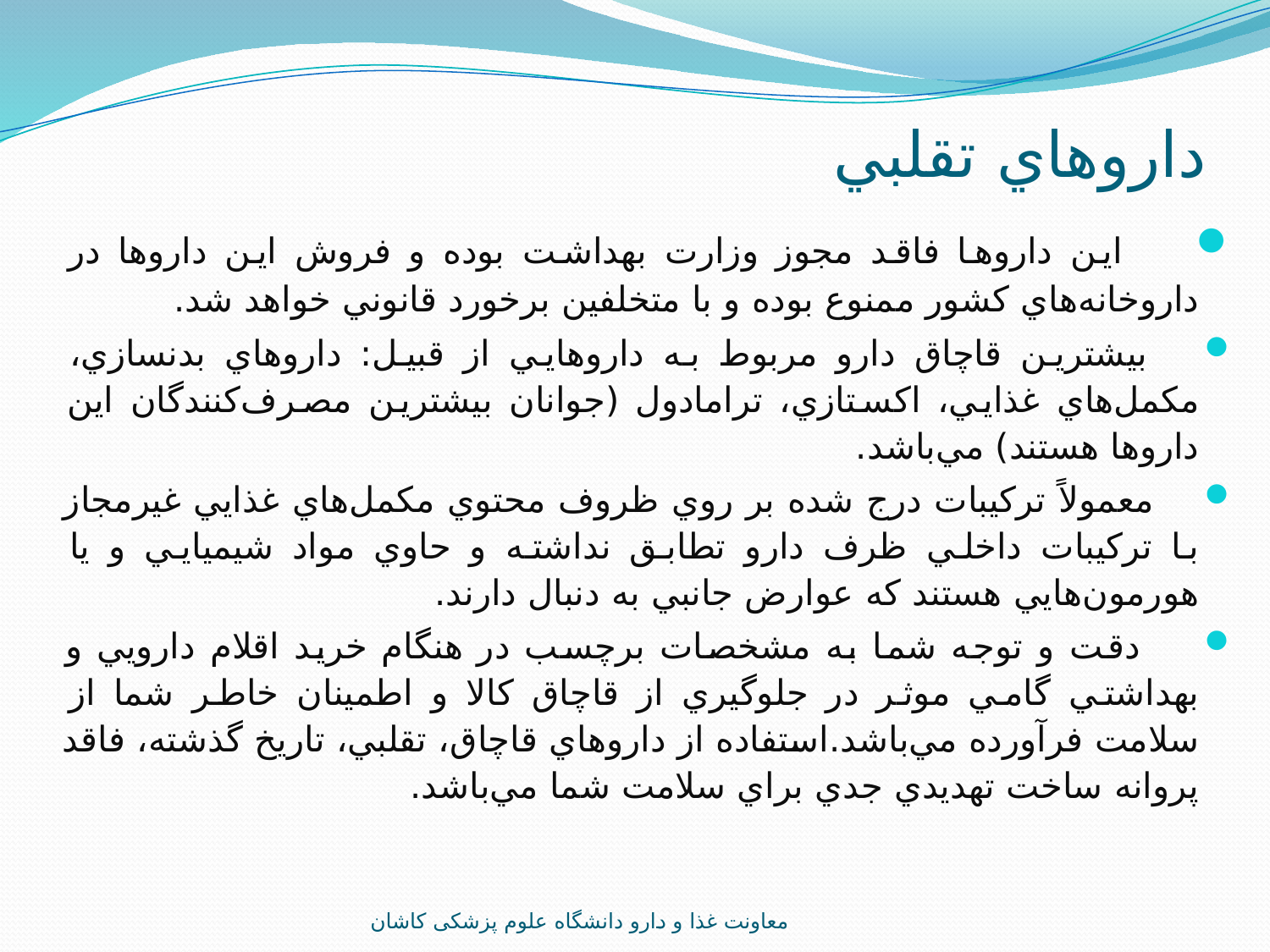

# داروهاي تقلبي
     اين داروها فاقد مجوز وزارت بهداشت بوده و فروش اين داروها در داروخانه‌هاي كشور ممنوع بوده و با متخلفين برخورد قانوني خواهد شد.
    بيشترين قاچاق دارو مربوط به داروهايي از قبيل: داروهاي بدنسازي، مكمل‌هاي غذايي، اكستازي، ترامادول (جوانان بيشترين مصرف‌كنندگان اين داروها هستند) مي‌باشد.
    معمولاً تركيبات درج شده بر روي ظروف محتوي مكمل‌هاي غذايي غيرمجاز با تركيبات داخلي ظرف دارو تطابق نداشته و حاوي مواد شيميايي و يا هورمون‌هايي هستند كه عوارض جانبي به دنبال دارند.
     دقت و توجه شما به مشخصات برچسب در هنگام خريد اقلام دارويي و بهداشتي گامي موثر در جلوگيري از قاچاق كالا و اطمينان خاطر شما از سلامت فرآورده مي‌باشد.استفاده از داروهاي قاچاق، تقلبي، تاريخ گذشته، فاقد پروانه ساخت تهديدي جدي براي سلامت شما مي‌باشد.

معاونت غذا و دارو دانشگاه علوم پزشکی کاشان